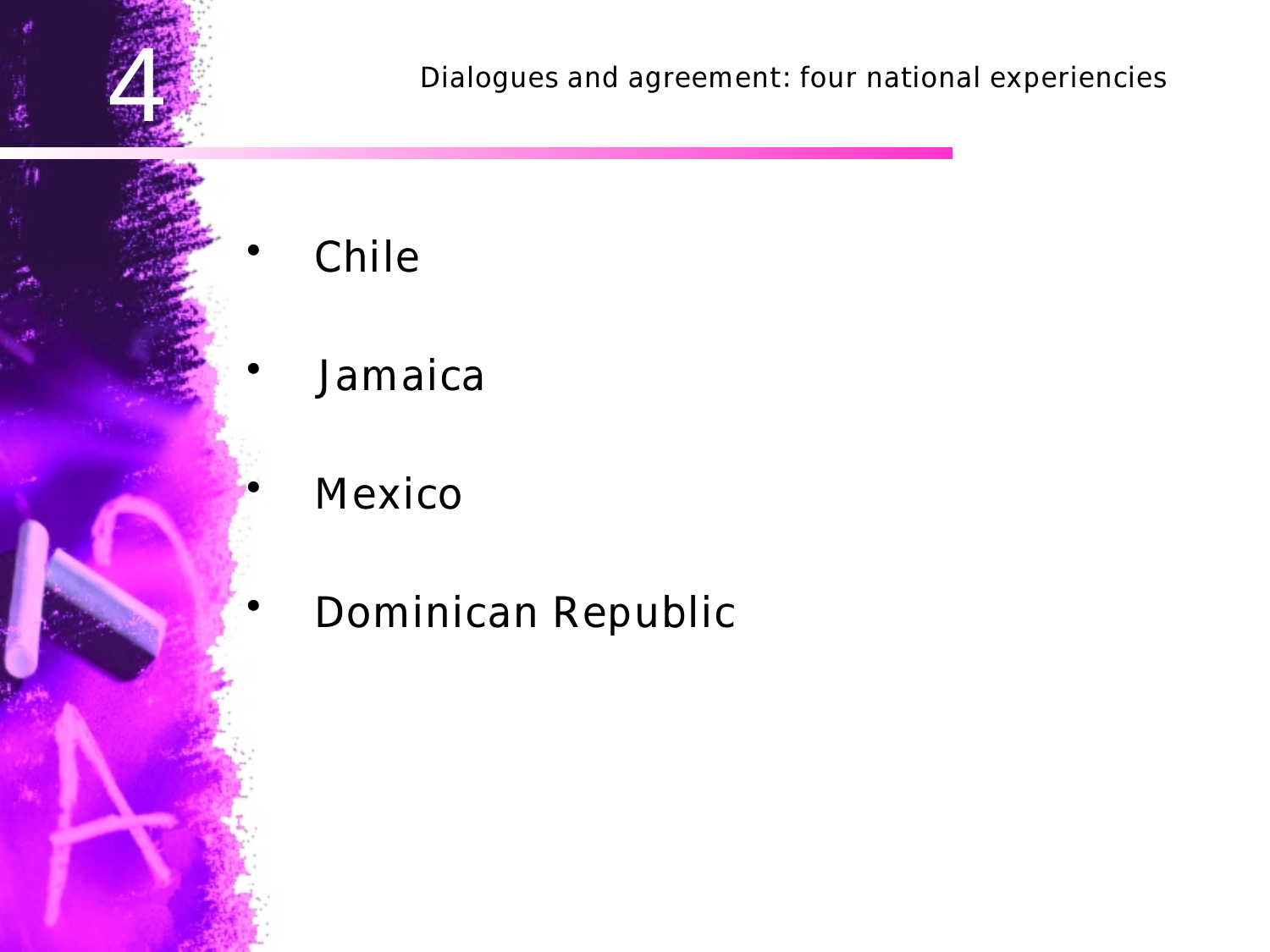

# Dialogues and agreement: four national experiencies
   Chile

   Jamaica

   Mexico

   Dominican Republic